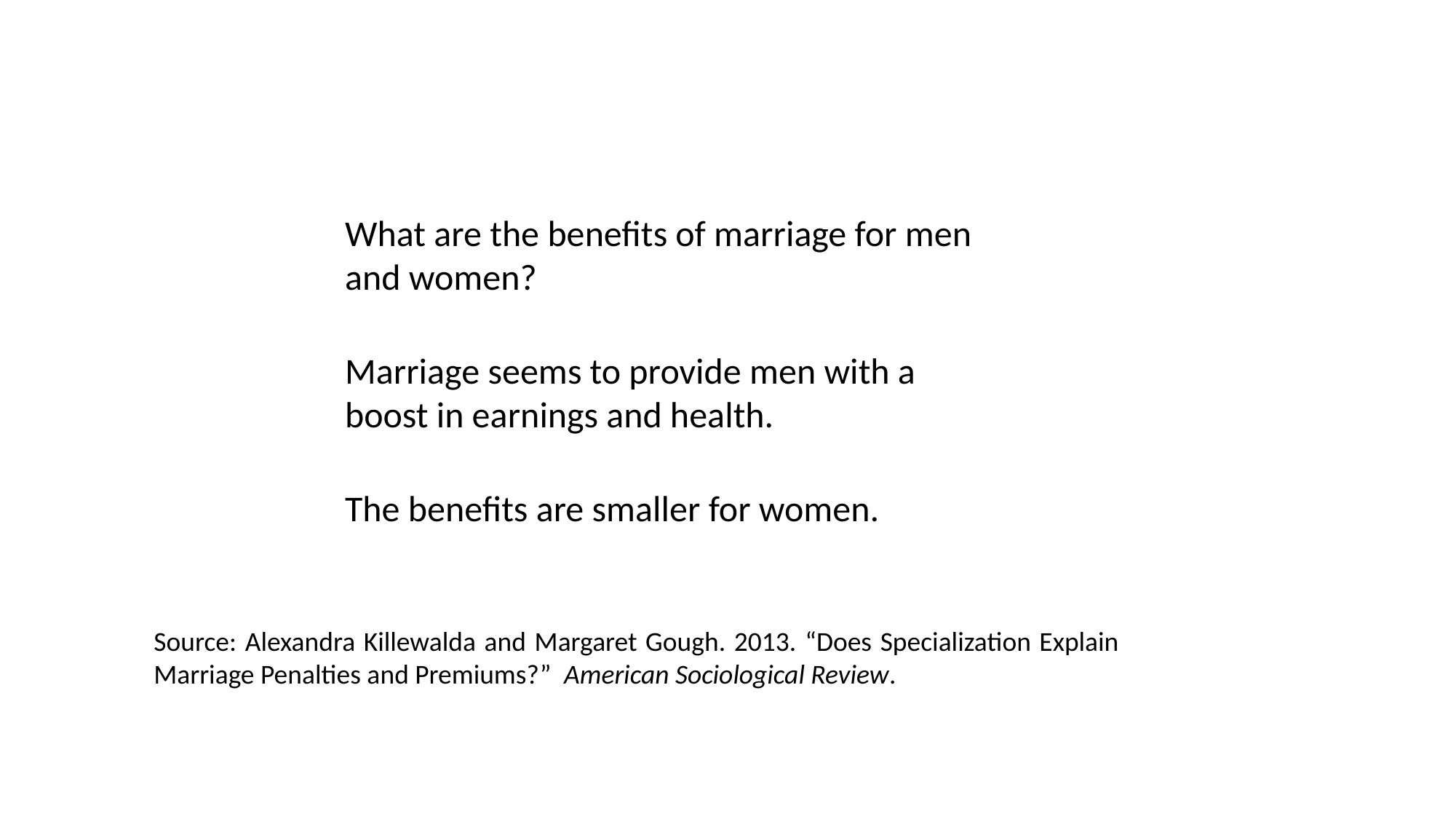

What are the benefits of marriage for men and women?
Marriage seems to provide men with a boost in earnings and health.
The benefits are smaller for women.
Source: Alexandra Killewalda and Margaret Gough. 2013. “Does Specialization Explain Marriage Penalties and Premiums?”  American Sociological Review.